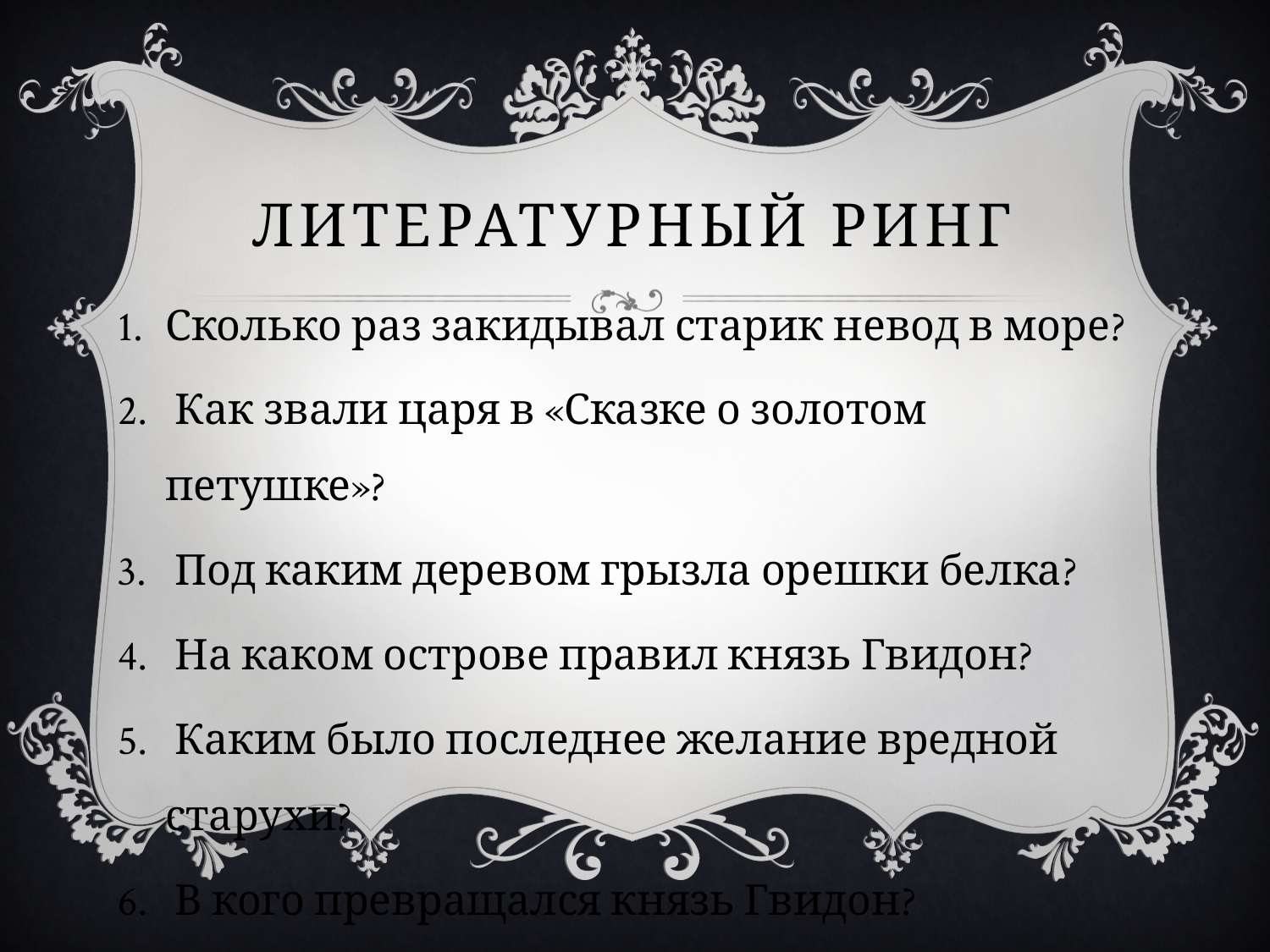

# ЛИТЕРАТУРНЫЙ РИНГ
Сколько раз закидывал старик невод в море?
 Как звали царя в «Сказке о золотом петушке»?
 Под каким деревом грызла орешки белка?
 На каком острове правил князь Гвидон?
 Каким было последнее желание вредной старухи?
 В кого превращался князь Гвидон?